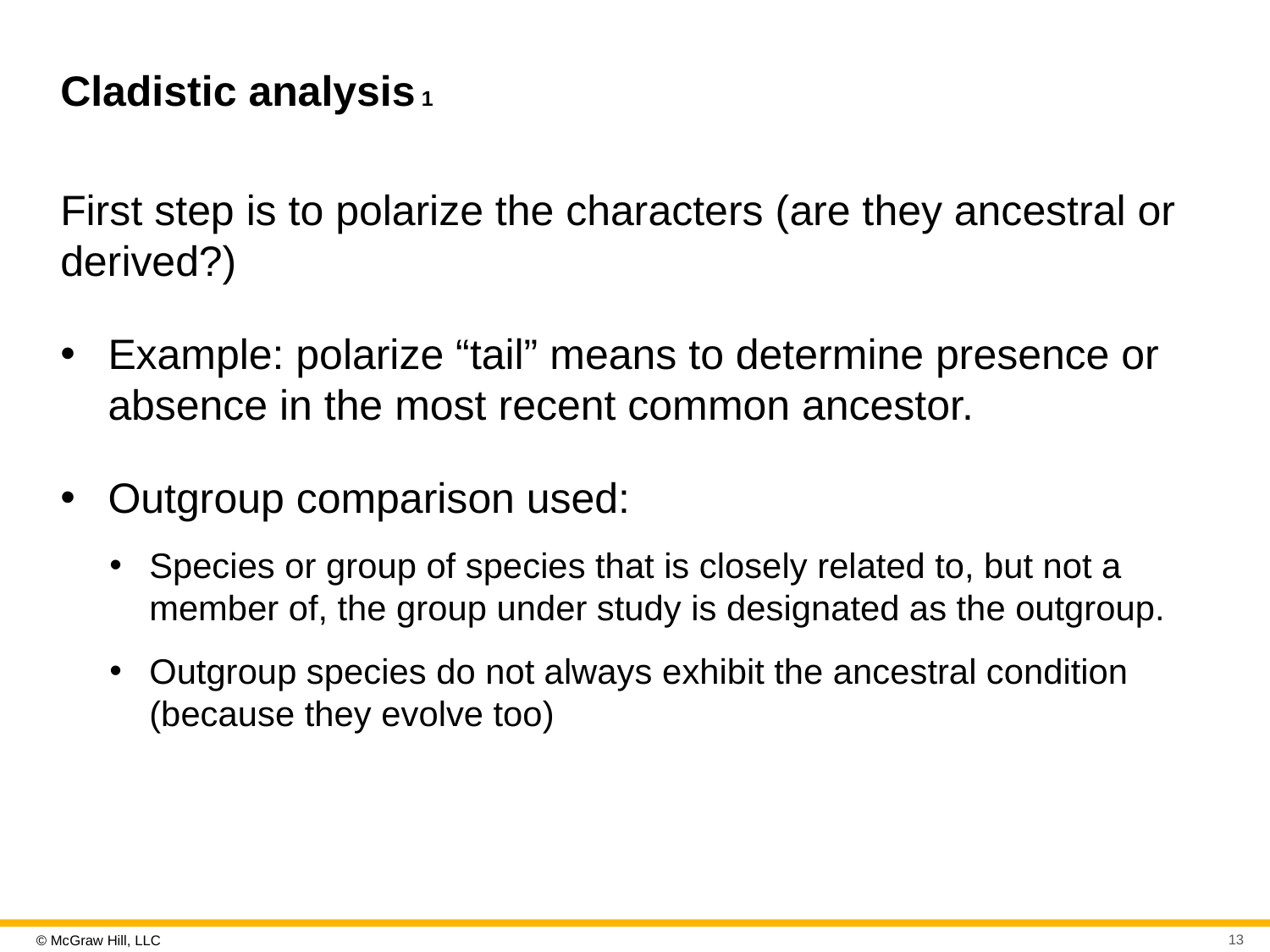

# Cladistic analysis 1
First step is to polarize the characters (are they ancestral or derived?)
Example: polarize “tail” means to determine presence or absence in the most recent common ancestor.
Outgroup comparison used:
Species or group of species that is closely related to, but not a member of, the group under study is designated as the outgroup.
Outgroup species do not always exhibit the ancestral condition (because they evolve too)
13